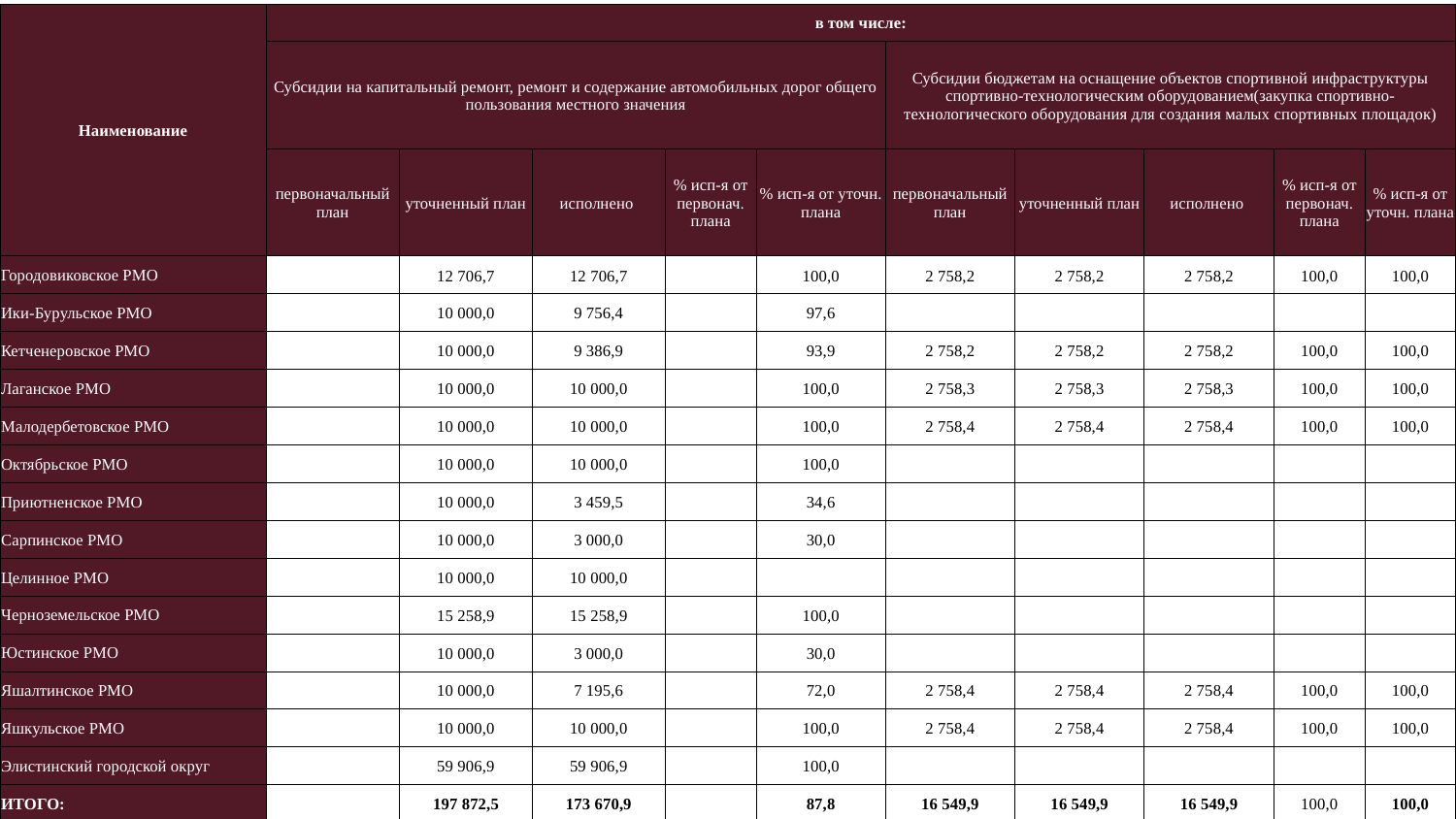

| Наименование | в том числе: |  |  |  |  |  |  |  |  |  |
| --- | --- | --- | --- | --- | --- | --- | --- | --- | --- | --- |
|  | Субсидии на капитальный ремонт, ремонт и содержание автомобильных дорог общего пользования местного значения |  |  |  |  | Субсидии бюджетам на оснащение объектов спортивной инфраструктуры спортивно-технологическим оборудованием(закупка спортивно-технологического оборудования для создания малых спортивных площадок) |  |  |  |  |
|  | первоначальный план | уточненный план | исполнено | % исп-я от первонач. плана | % исп-я от уточн. плана | первоначальный план | уточненный план | исполнено | % исп-я от первонач. плана | % исп-я от уточн. плана |
| Городовиковское РМО |  | 12 706,7 | 12 706,7 |  | 100,0 | 2 758,2 | 2 758,2 | 2 758,2 | 100,0 | 100,0 |
| Ики-Бурульское РМО |  | 10 000,0 | 9 756,4 |  | 97,6 |  |  |  |  |  |
| Кетченеровское РМО |  | 10 000,0 | 9 386,9 |  | 93,9 | 2 758,2 | 2 758,2 | 2 758,2 | 100,0 | 100,0 |
| Лаганское РМО |  | 10 000,0 | 10 000,0 |  | 100,0 | 2 758,3 | 2 758,3 | 2 758,3 | 100,0 | 100,0 |
| Малодербетовское РМО |  | 10 000,0 | 10 000,0 |  | 100,0 | 2 758,4 | 2 758,4 | 2 758,4 | 100,0 | 100,0 |
| Октябрьское РМО |  | 10 000,0 | 10 000,0 |  | 100,0 |  |  |  |  |  |
| Приютненское РМО |  | 10 000,0 | 3 459,5 |  | 34,6 |  |  |  |  |  |
| Сарпинское РМО |  | 10 000,0 | 3 000,0 |  | 30,0 |  |  |  |  |  |
| Целинное РМО |  | 10 000,0 | 10 000,0 |  |  |  |  |  |  |  |
| Черноземельское РМО |  | 15 258,9 | 15 258,9 |  | 100,0 |  |  |  |  |  |
| Юстинское РМО |  | 10 000,0 | 3 000,0 |  | 30,0 |  |  |  |  |  |
| Яшалтинское РМО |  | 10 000,0 | 7 195,6 |  | 72,0 | 2 758,4 | 2 758,4 | 2 758,4 | 100,0 | 100,0 |
| Яшкульское РМО |  | 10 000,0 | 10 000,0 |  | 100,0 | 2 758,4 | 2 758,4 | 2 758,4 | 100,0 | 100,0 |
| Элистинский городской округ |  | 59 906,9 | 59 906,9 |  | 100,0 |  |  |  |  |  |
| ИТОГО: |  | 197 872,5 | 173 670,9 |  | 87,8 | 16 549,9 | 16 549,9 | 16 549,9 | 100,0 | 100,0 |
33